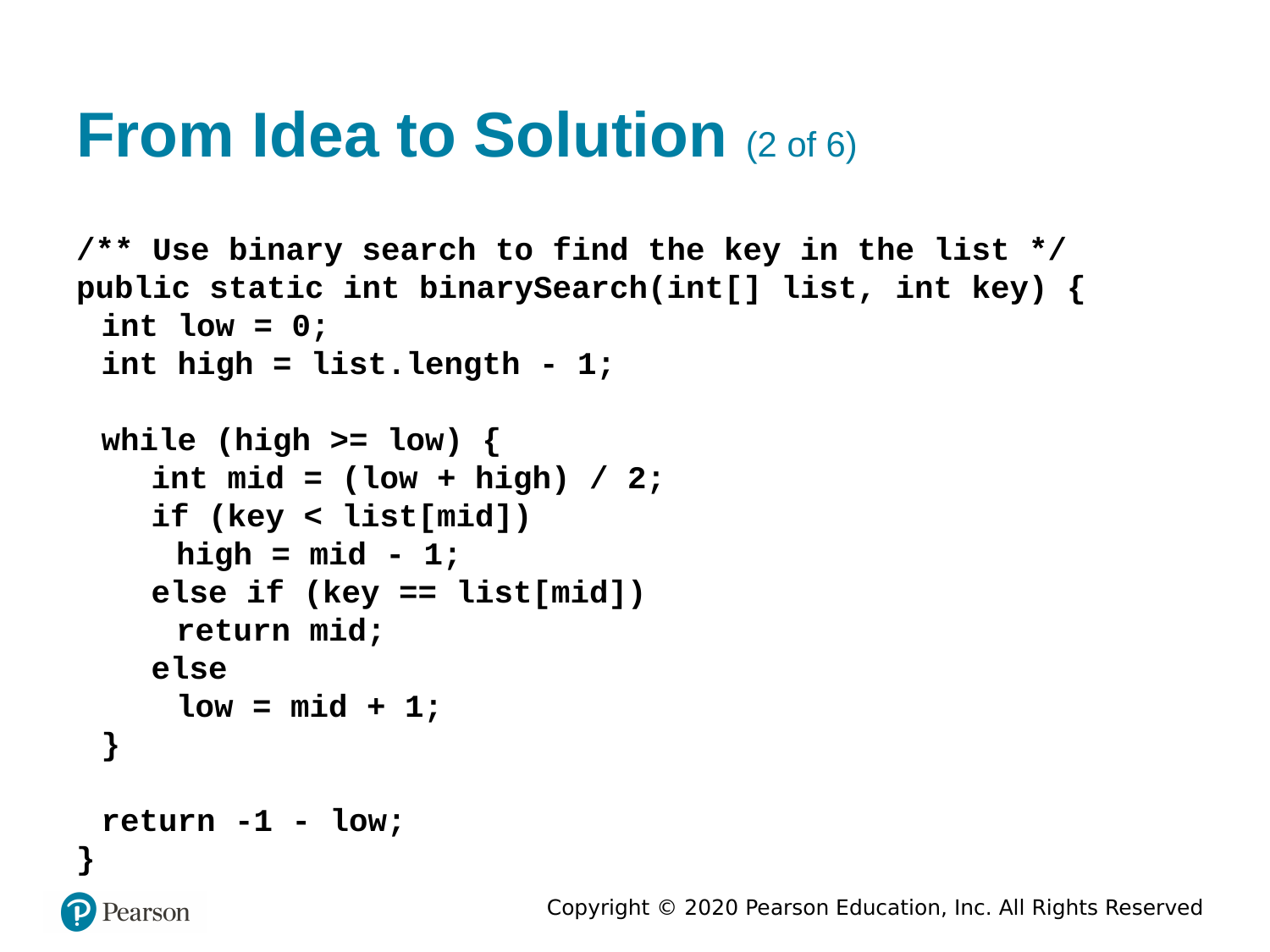

# From Idea to Solution (2 of 6)
/** Use binary search to find the key in the list */
public static int binarySearch(int[] list, int key) {
int low = 0;
int high = list.length - 1;

while (high >= low) {
int mid = (low + high) / 2;
if (key < list[mid])
high = mid - 1;
else if (key == list[mid])
return mid;
else
low = mid + 1;
}

return -1 - low;
}